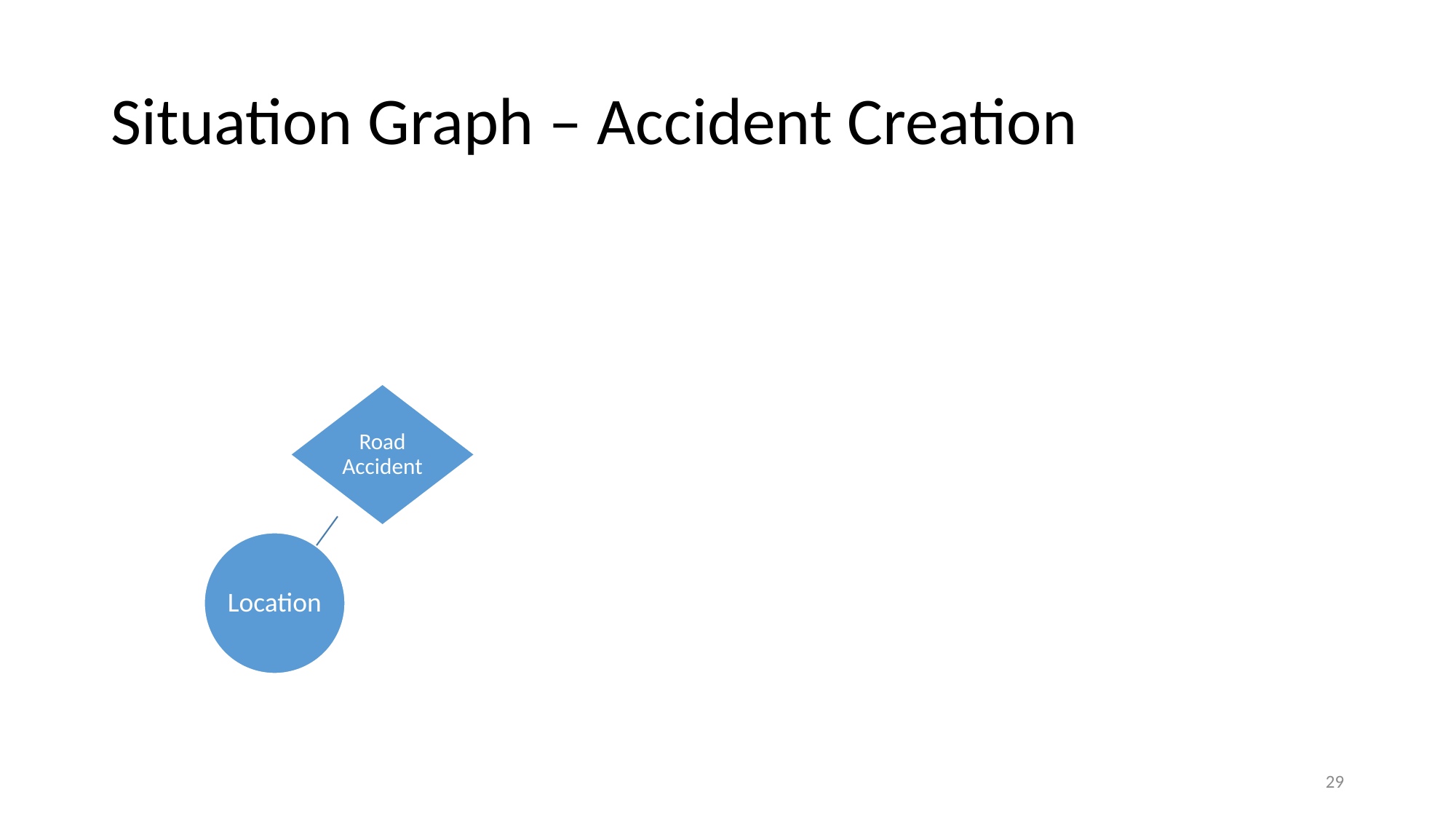

# Situation Graph – Accident Creation
Road Accident

Car 1

Car2

Persons

Location

Roads affected
29